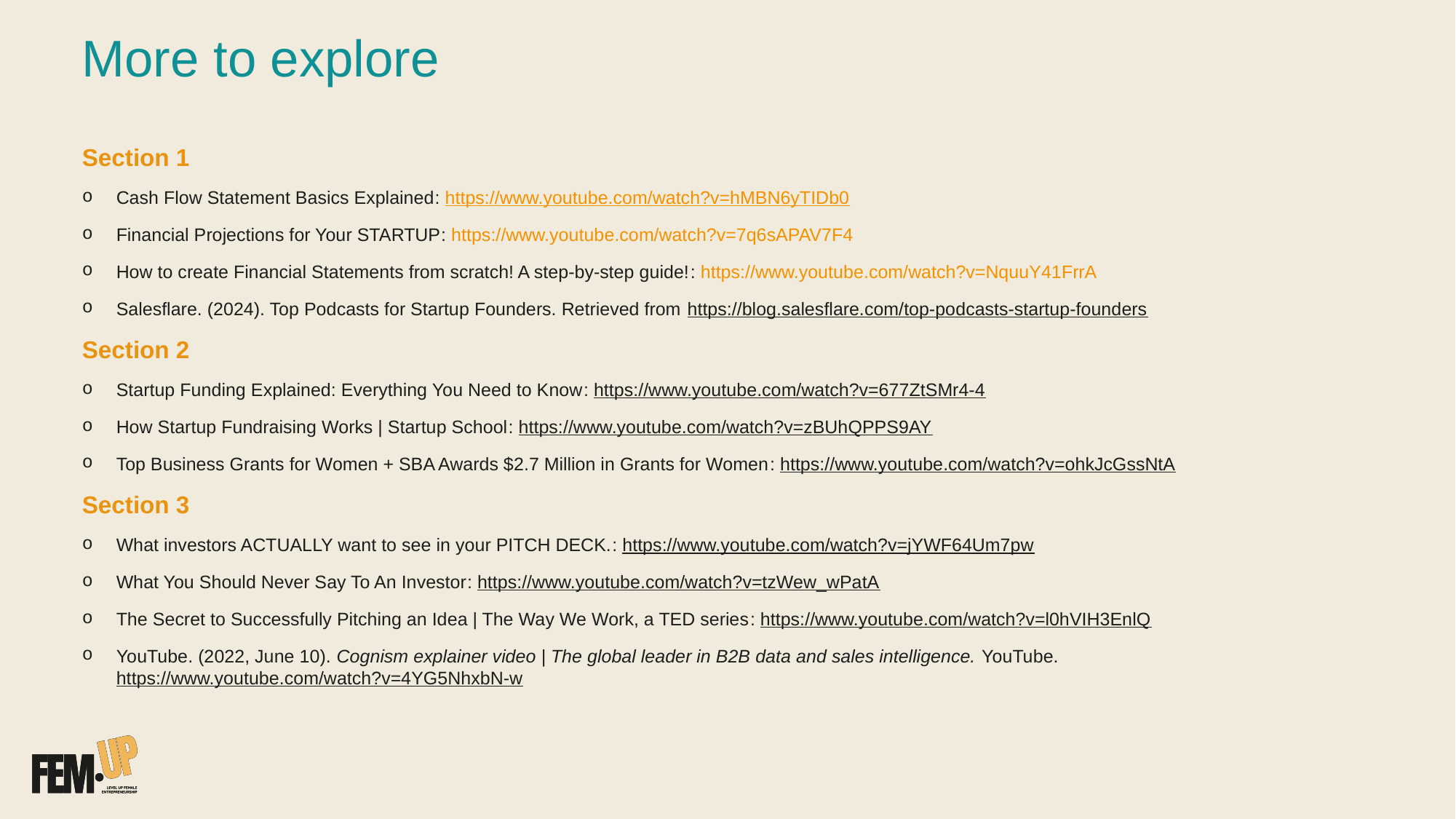

# More to explore

Section 1
Cash Flow Statement Basics Explained: https://www.youtube.com/watch?v=hMBN6yTIDb0
Financial Projections for Your STARTUP: https://www.youtube.com/watch?v=7q6sAPAV7F4
How to create Financial Statements from scratch! A step-by-step guide!: https://www.youtube.com/watch?v=NquuY41FrrA
Salesflare. (2024). Top Podcasts for Startup Founders. Retrieved from https://blog.salesflare.com/top-podcasts-startup-founders
Section 2
Startup Funding Explained: Everything You Need to Know: https://www.youtube.com/watch?v=677ZtSMr4-4
How Startup Fundraising Works | Startup School: https://www.youtube.com/watch?v=zBUhQPPS9AY
Top Business Grants for Women + SBA Awards $2.7 Million in Grants for Women: https://www.youtube.com/watch?v=ohkJcGssNtA
Section 3
What investors ACTUALLY want to see in your PITCH DECK.: https://www.youtube.com/watch?v=jYWF64Um7pw
What You Should Never Say To An Investor: https://www.youtube.com/watch?v=tzWew_wPatA
The Secret to Successfully Pitching an Idea | The Way We Work, a TED series: https://www.youtube.com/watch?v=l0hVIH3EnlQ
YouTube. (2022, June 10). Cognism explainer video | The global leader in B2B data and sales intelligence. YouTube. https://www.youtube.com/watch?v=4YG5NhxbN-w